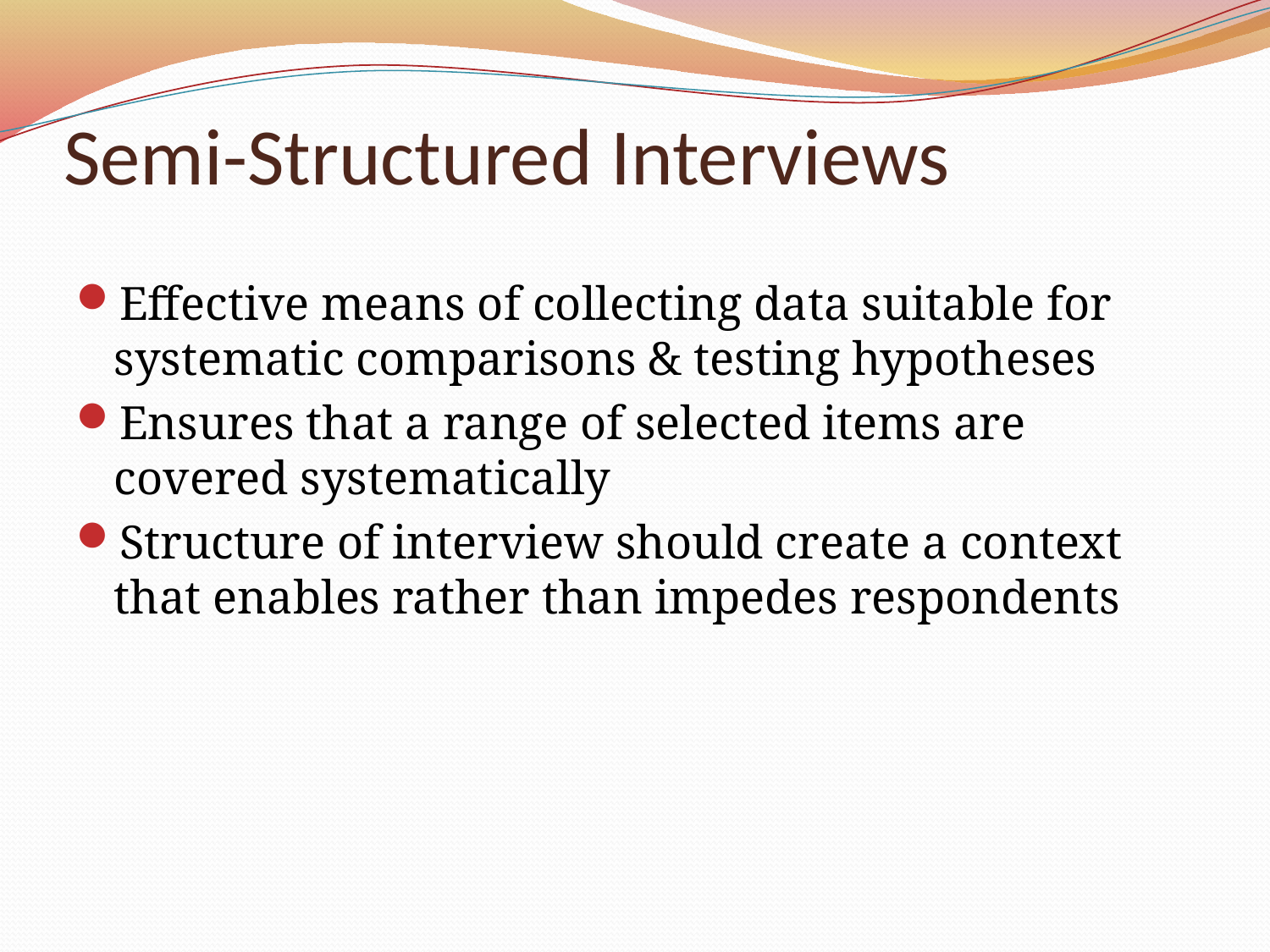

# Semi-Structured Interviews
Effective means of collecting data suitable for systematic comparisons & testing hypotheses
Ensures that a range of selected items are covered systematically
Structure of interview should create a context that enables rather than impedes respondents